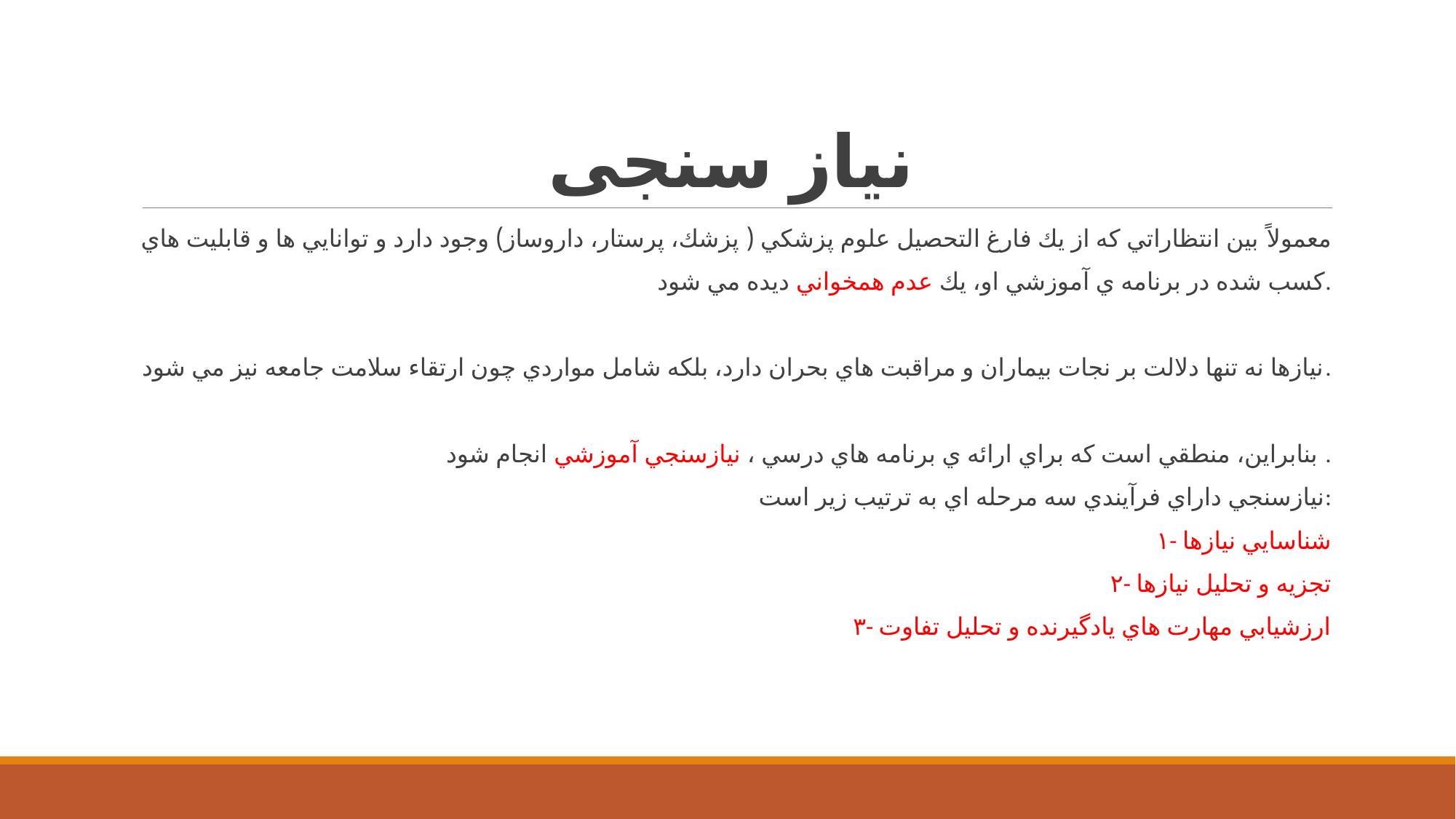

# نیاز سنجی
معمولاً بين انتظاراتي كه از يك فارغ التحصيل علوم پزشكي ( پزشك، پرستار، داروساز) وجود دارد و توانايي ها و قابليت هاي
 كسب شده در برنامه ي آموزشي او، يك عدم همخواني ديده مي شود.

نيازها نه تنها دلالت بر نجات بيماران و مراقبت هاي بحران دارد، بلكه شامل مواردي چون ارتقاء سلامت جامعه نيز مي شود.

بنابراين، منطقي است که براي ارائه ي برنامه هاي درسي ، نيازسنجي آموزشي انجام شود.
نيازسنجي داراي فرآيندي سه مرحله اي به ترتيب زير است:
۱- شناسايي نيازها
۲- تجزيه و تحليل نيازها
۳- ارزشيابي مهارت هاي يادگيرنده و تحليل تفاوت